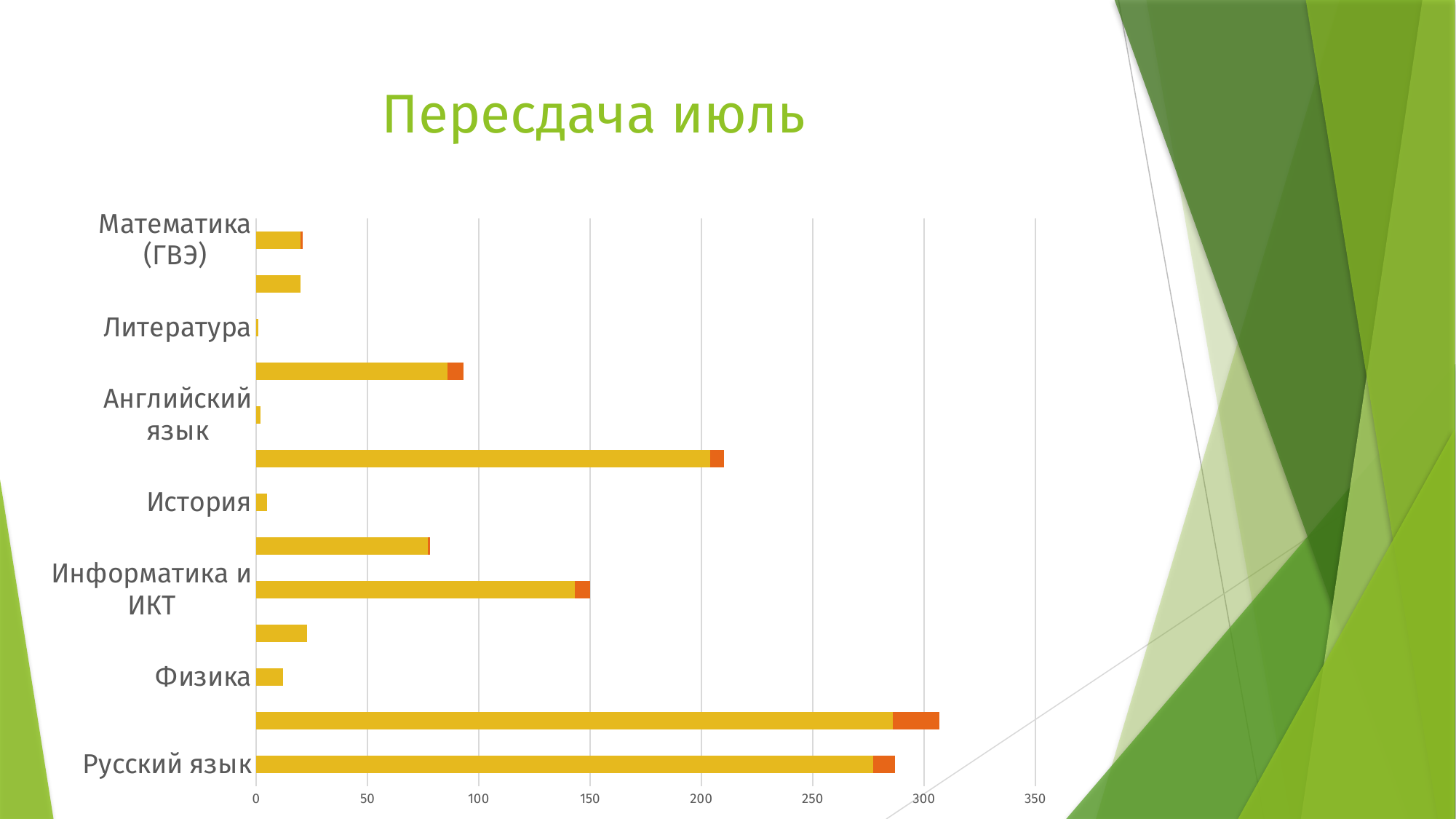

# Пересдача июль

### Chart

| Category |  |  |  |  |
|---|---|---|---|---|
| Русский язык | None | None | 277.0 | 10.0 |
| Математика | None | None | 286.0 | 21.0 |
| Физика | None | None | 12.0 | None |
| Химия | None | None | 23.0 | None |
| Информатика и ИКТ | None | None | 143.0 | 7.0 |
| Биология | None | None | 77.0 | 1.0 |
| История | None | None | 5.0 | None |
| География | None | None | 204.0 | 6.0 |
| Английский язык | None | None | 2.0 | None |
| Обществознание | None | None | 86.0 | 7.0 |
| Литература | None | None | 1.0 | None |
| Русский язык (ГВЭ) | None | None | 20.0 | None |
| Математика (ГВЭ) | None | None | 20.0 | 1.0 |